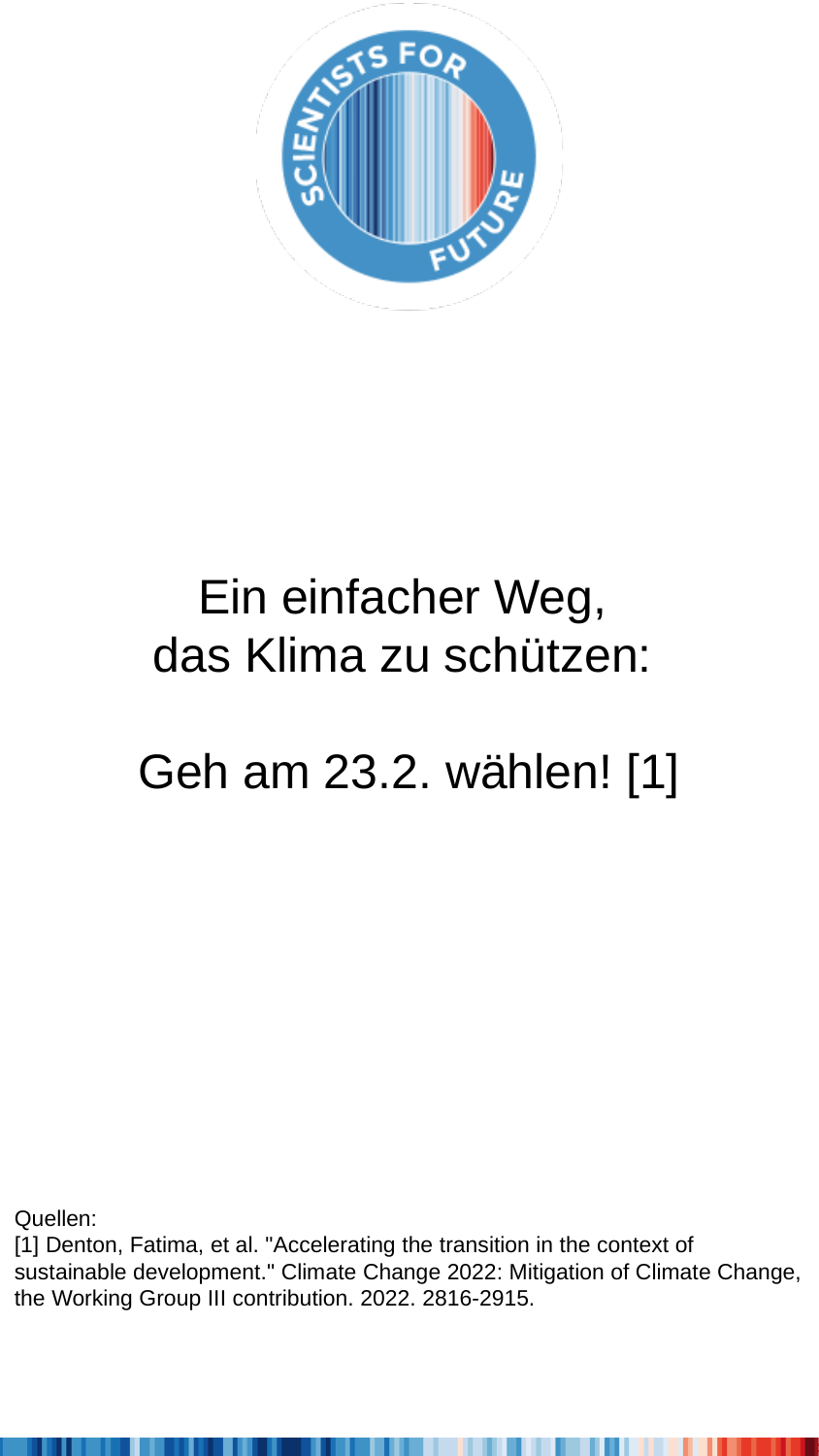

Ein einfacher Weg,
das Klima zu schützen:

Geh am 23.2. wählen! [1]
Quellen:
[1] Denton, Fatima, et al. "Accelerating the transition in the context of sustainable development." Climate Change 2022: Mitigation of Climate Change, the Working Group III contribution. 2022. 2816-2915.